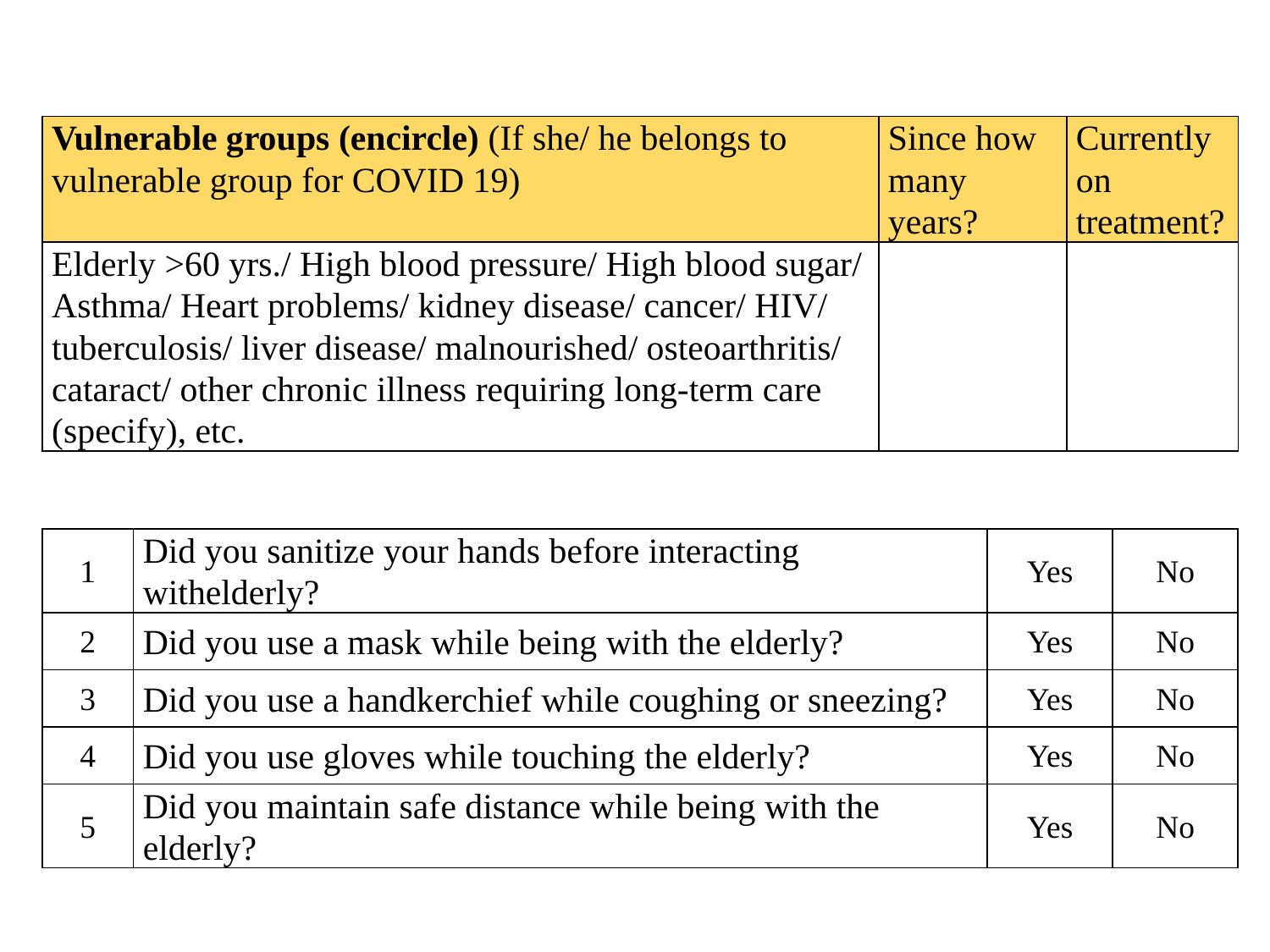

#
| Vulnerable groups (encircle) (If she/ he belongs to vulnerable group for COVID 19) | Since how many years? | Currently on treatment? |
| --- | --- | --- |
| Elderly >60 yrs./ High blood pressure/ High blood sugar/ Asthma/ Heart problems/ kidney disease/ cancer/ HIV/ tuberculosis/ liver disease/ malnourished/ osteoarthritis/ cataract/ other chronic illness requiring long-term care (specify), etc. |  |  |
| 1 | Did you sanitize your hands before interacting withelderly? | Yes | No |
| --- | --- | --- | --- |
| 2 | Did you use a mask while being with the elderly? | Yes | No |
| 3 | Did you use a handkerchief while coughing or sneezing? | Yes | No |
| 4 | Did you use gloves while touching the elderly? | Yes | No |
| 5 | Did you maintain safe distance while being with the elderly? | Yes | No |